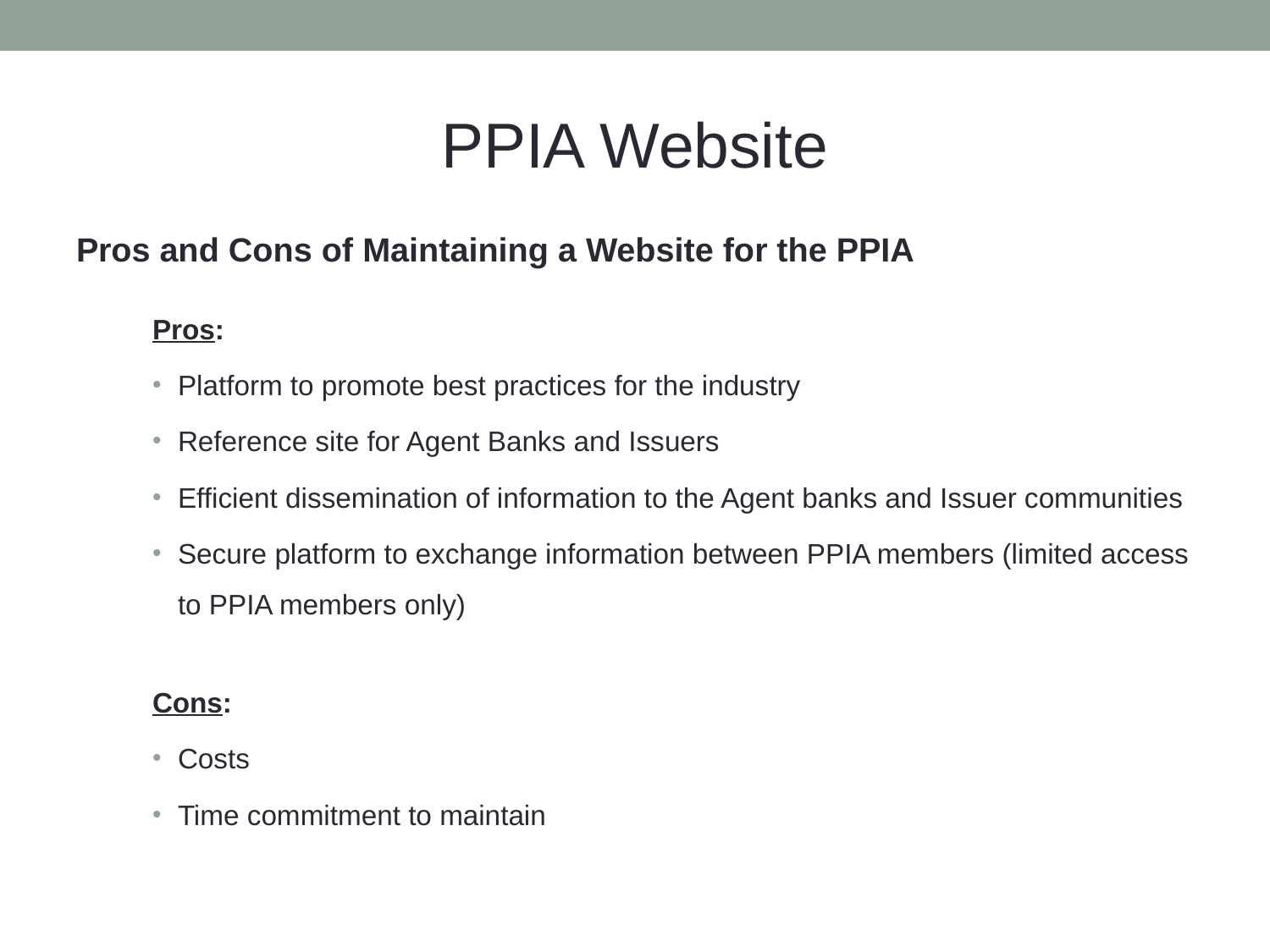

# PPIA Website
Pros and Cons of Maintaining a Website for the PPIA

Pros:
Platform to promote best practices for the industry
Reference site for Agent Banks and Issuers
Efficient dissemination of information to the Agent banks and Issuer communities
Secure platform to exchange information between PPIA members (limited access to PPIA members only)

Cons:
Costs
Time commitment to maintain